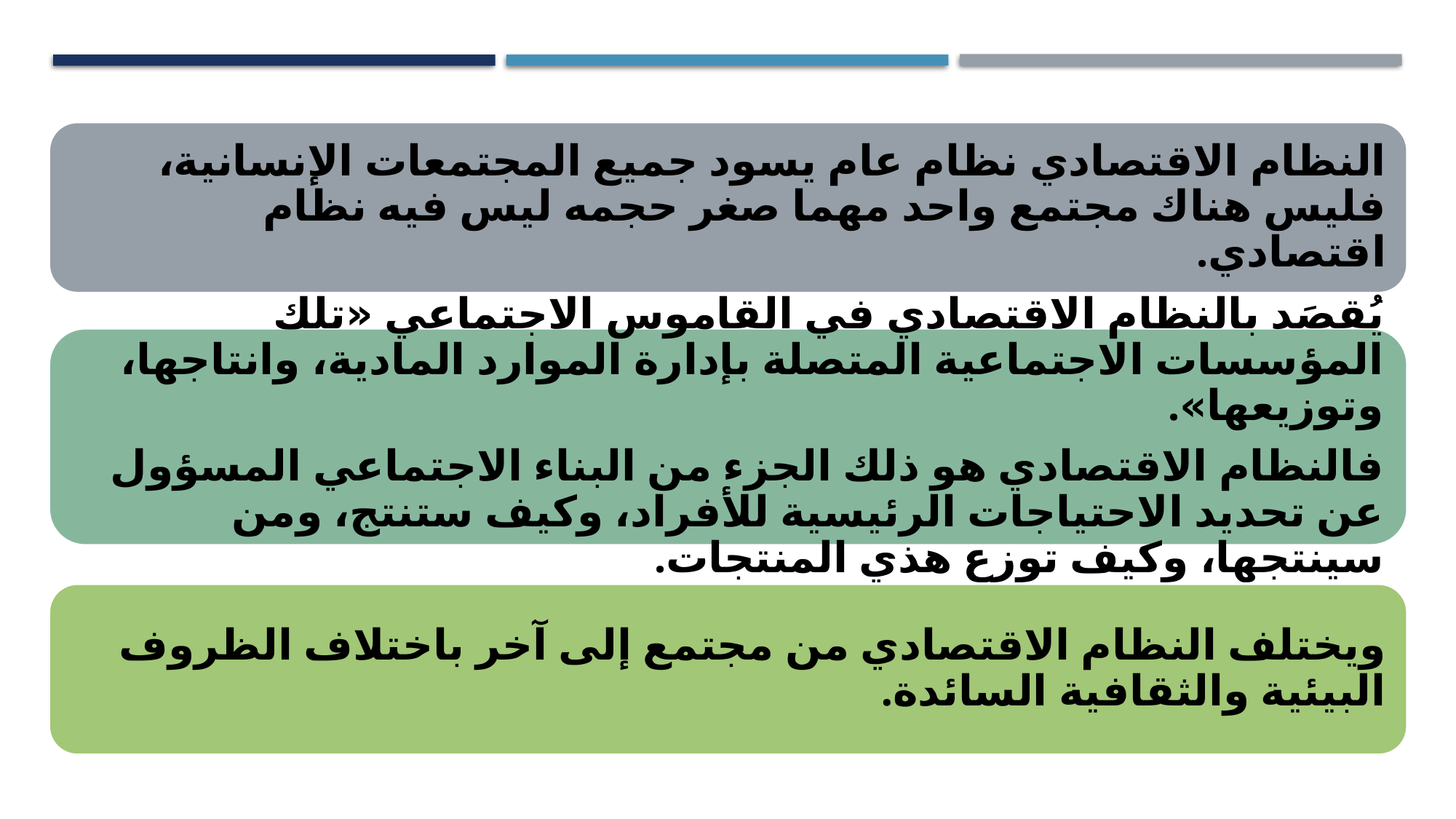

النظام الاقتصادي نظام عام يسود جميع المجتمعات الإنسانية، فليس هناك مجتمع واحد مهما صغر حجمه ليس فيه نظام اقتصادي.
يُقصَد بالنظام الاقتصادي في القاموس الاجتماعي «تلك المؤسسات الاجتماعية المتصلة بإدارة الموارد المادية، وانتاجها، وتوزيعها».
فالنظام الاقتصادي هو ذلك الجزء من البناء الاجتماعي المسؤول عن تحديد الاحتياجات الرئيسية للأفراد، وكيف ستنتج، ومن سينتجها، وكيف توزع هذي المنتجات.
ويختلف النظام الاقتصادي من مجتمع إلى آخر باختلاف الظروف البيئية والثقافية السائدة.